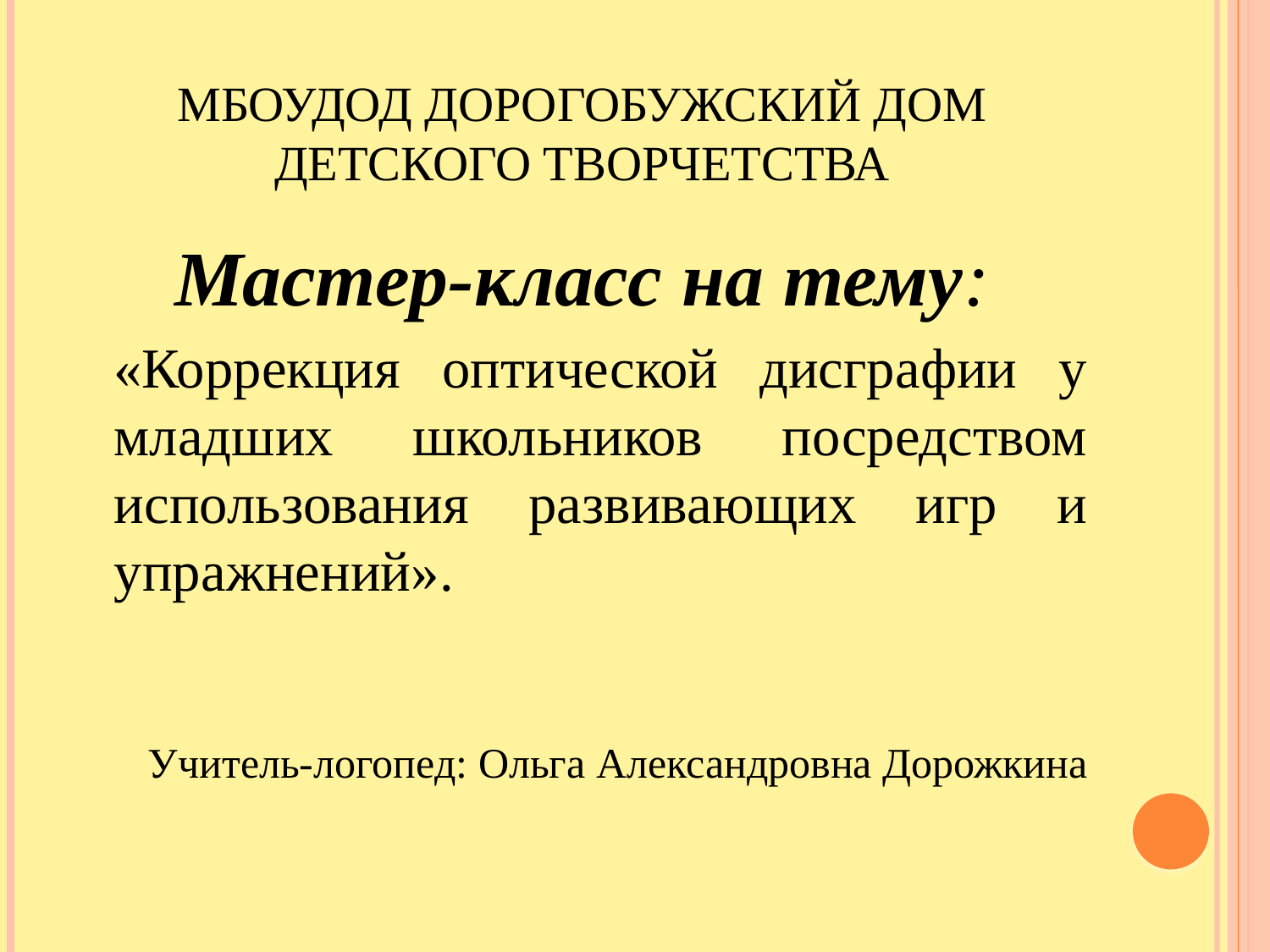

# МБОУДОД ДОРОГОБУЖСКИЙ ДОМ ДЕТСКОГО ТВОРЧЕТСТВА
Мастер-класс на тему:
 «Коррекция оптической дисграфии у младших школьников посредством использования развивающих игр и упражнений».

Учитель-логопед: Ольга Александровна Дорожкина